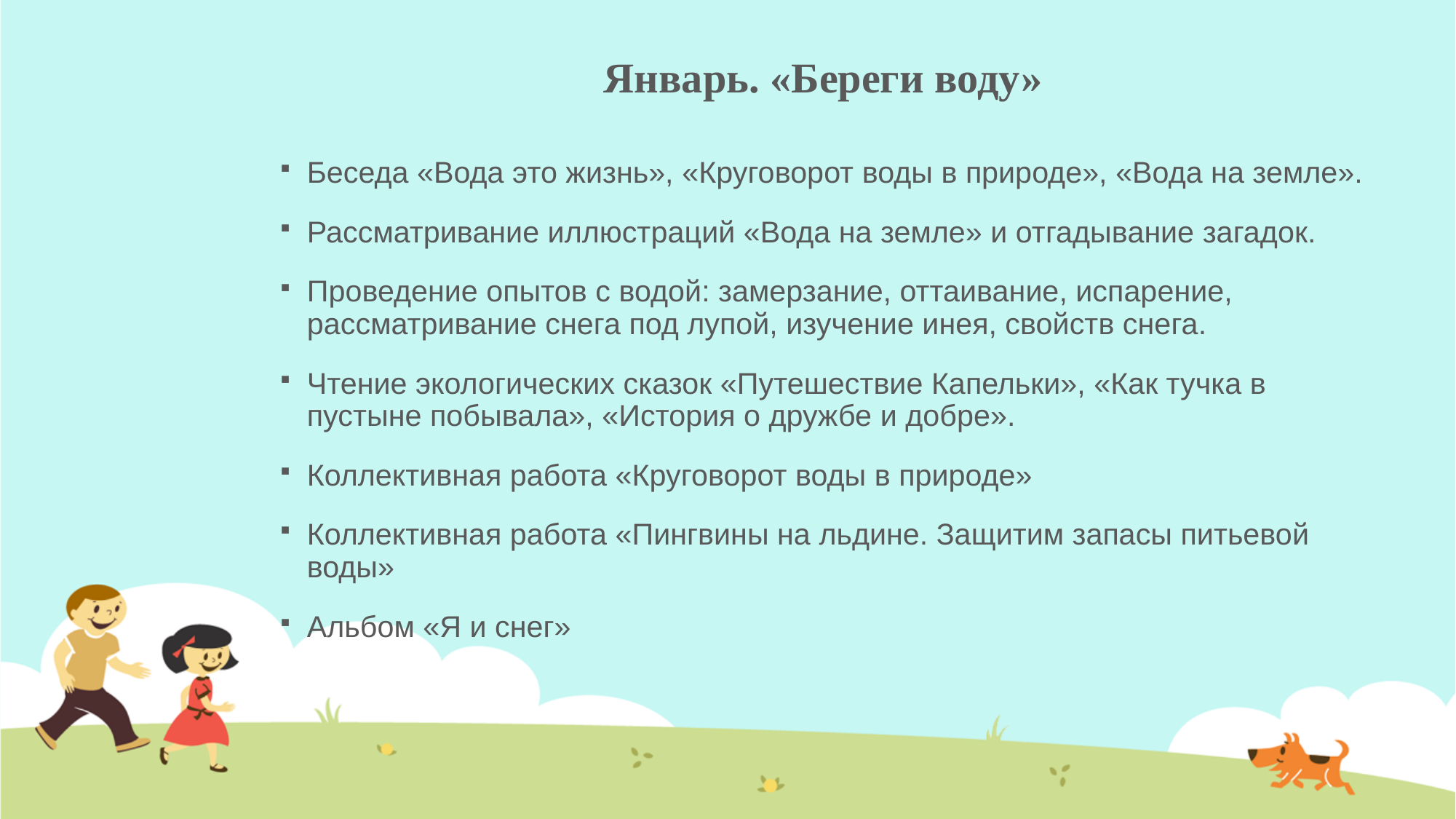

# Январь. «Береги воду»
Беседа «Вода это жизнь», «Круговорот воды в природе», «Вода на земле».
Рассматривание иллюстраций «Вода на земле» и отгадывание загадок.
Проведение опытов с водой: замерзание, оттаивание, испарение, рассматривание снега под лупой, изучение инея, свойств снега.
Чтение экологических сказок «Путешествие Капельки», «Как тучка в пустыне побывала», «История о дружбе и добре».
Коллективная работа «Круговорот воды в природе»
Коллективная работа «Пингвины на льдине. Защитим запасы питьевой воды»
Альбом «Я и снег»